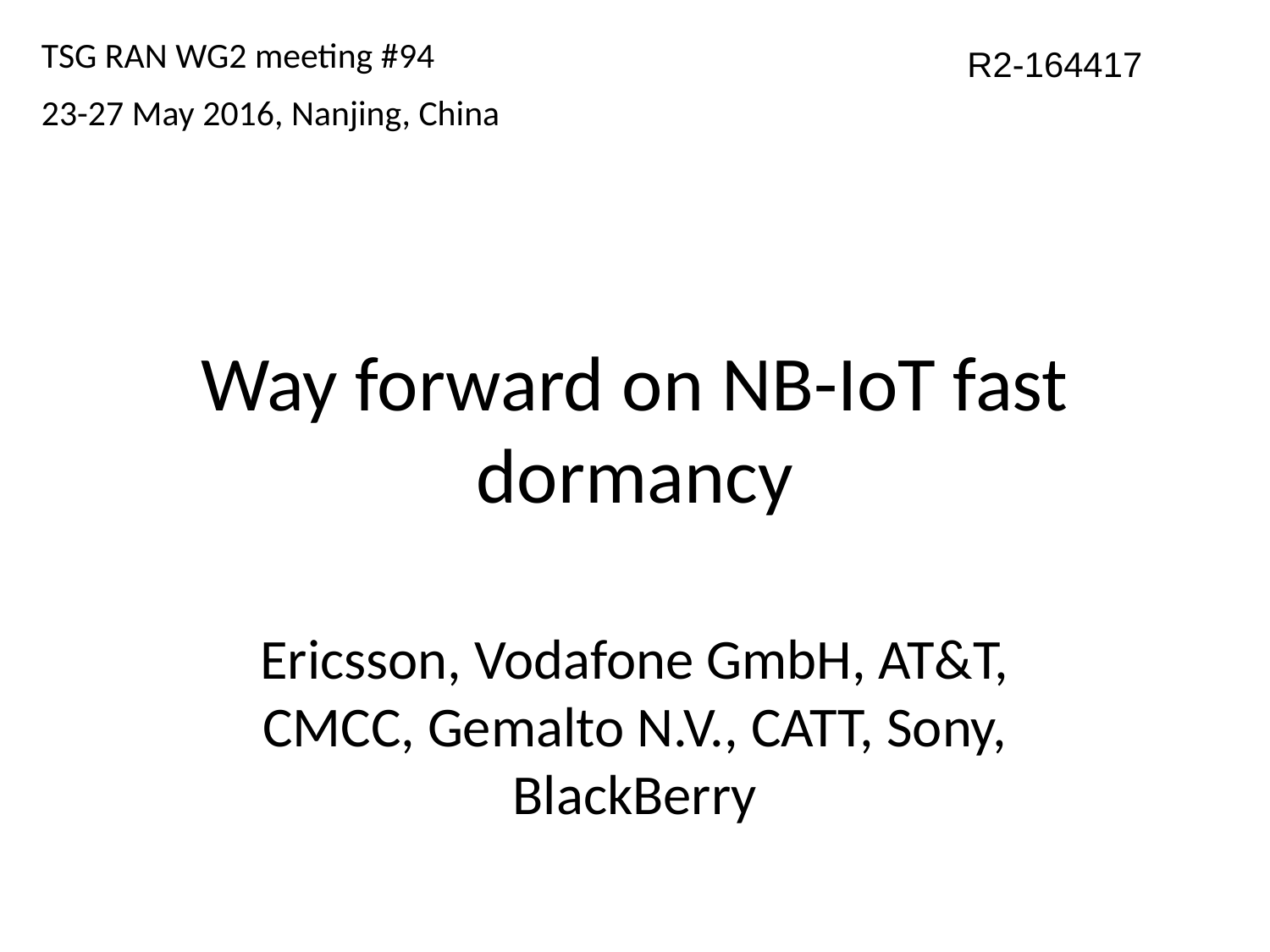

TSG RAN WG2 meeting #94
23-27 May 2016, Nanjing, China
R2-164417
# Way forward on NB-IoT fast dormancy
Ericsson, Vodafone GmbH, AT&T, CMCC, Gemalto N.V., CATT, Sony, BlackBerry